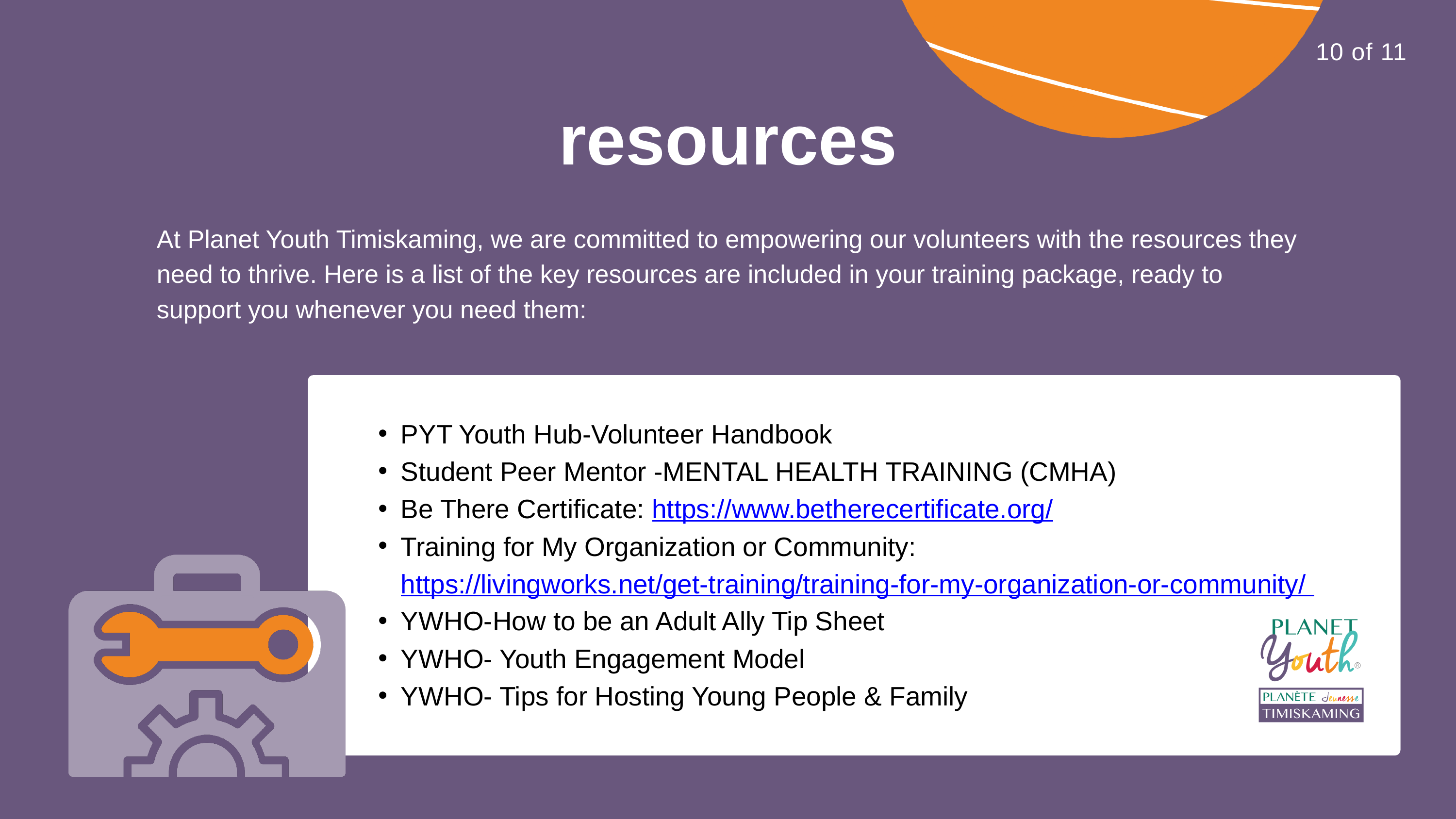

10 of 11
resources
At Planet Youth Timiskaming, we are committed to empowering our volunteers with the resources they need to thrive. Here is a list of the key resources are included in your training package, ready to support you whenever you need them:

PYT Youth Hub-Volunteer Handbook
Student Peer Mentor -MENTAL HEALTH TRAINING (CMHA)
Be There Certificate: https://www.betherecertificate.org/
Training for My Organization or Community: https://livingworks.net/get-training/training-for-my-organization-or-community/
YWHO-How to be an Adult Ally Tip Sheet
YWHO- Youth Engagement Model
YWHO- Tips for Hosting Young People & Family